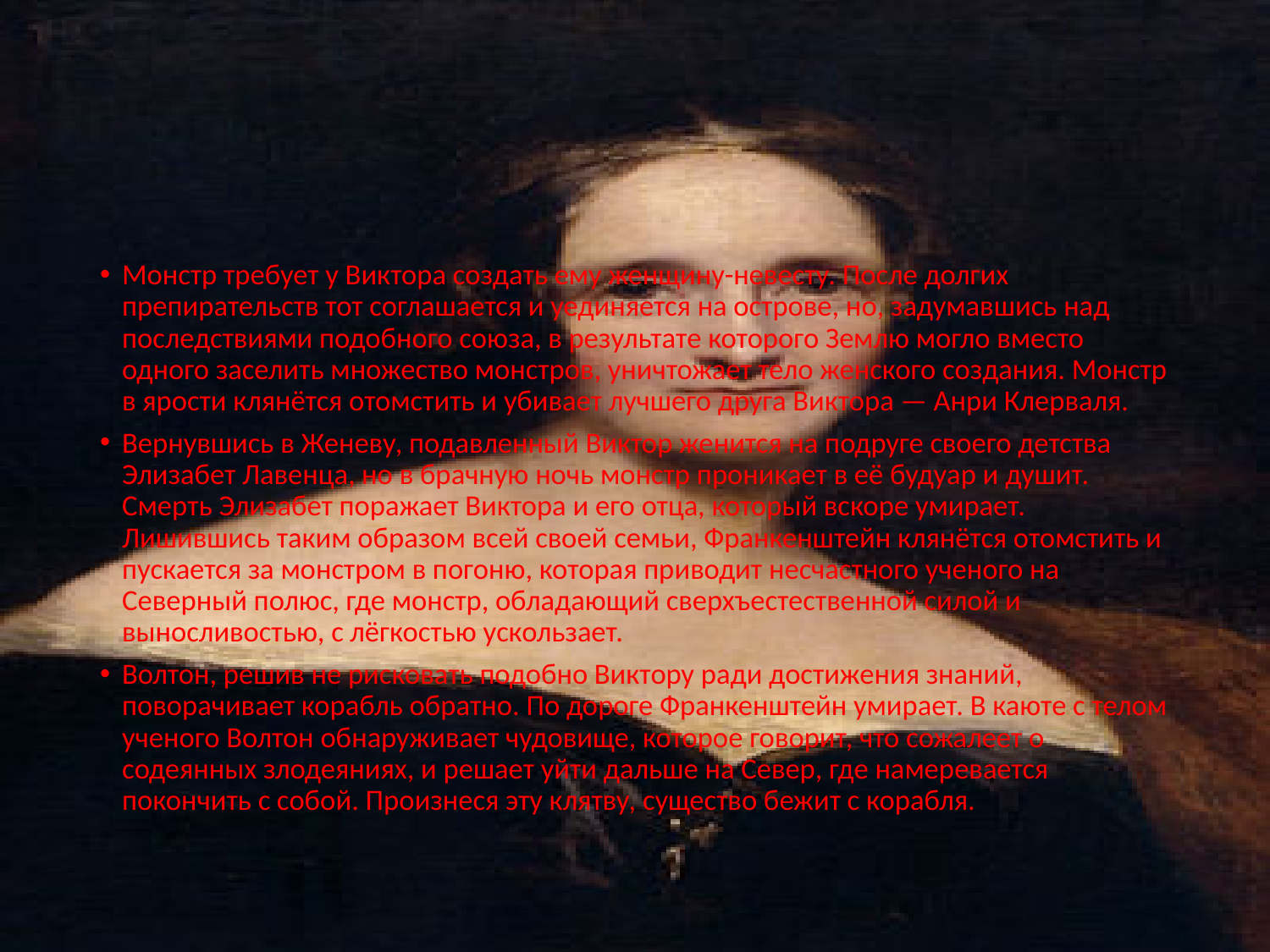

#
Монстр требует у Виктора создать ему женщину-невесту. После долгих препирательств тот соглашается и уединяется на острове, но, задумавшись над последствиями подобного союза, в результате которого Землю могло вместо одного заселить множество монстров, уничтожает тело женского создания. Монстр в ярости клянётся отомстить и убивает лучшего друга Виктора — Анри Клерваля.
Вернувшись в Женеву, подавленный Виктор женится на подруге своего детства Элизабет Лавенца, но в брачную ночь монстр проникает в её будуар и душит. Смерть Элизабет поражает Виктора и его отца, который вскоре умирает. Лишившись таким образом всей своей семьи, Франкенштейн клянётся отомстить и пускается за монстром в погоню, которая приводит несчастного ученого на Северный полюс, где монстр, обладающий сверхъестественной силой и выносливостью, с лёгкостью ускользает.
Волтон, решив не рисковать подобно Виктору ради достижения знаний, поворачивает корабль обратно. По дороге Франкенштейн умирает. В каюте с телом ученого Волтон обнаруживает чудовище, которое говорит, что сожалеет о содеянных злодеяниях, и решает уйти дальше на Север, где намеревается покончить с собой. Произнеся эту клятву, существо бежит с корабля.